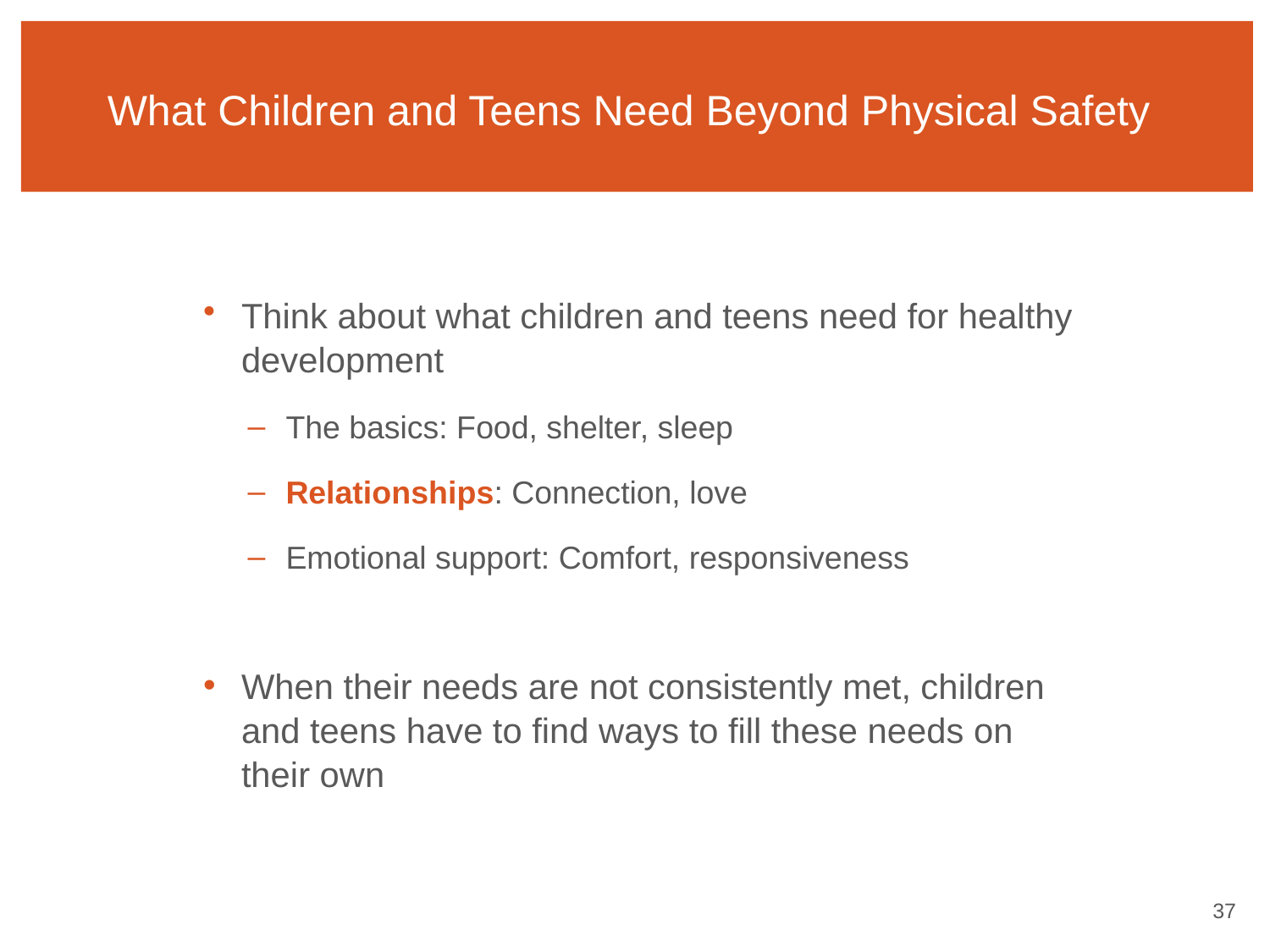

# What Children and Teens Need Beyond Physical Safety
Think about what children and teens need for healthy development
The basics: Food, shelter, sleep
Relationships: Connection, love
Emotional support: Comfort, responsiveness

When their needs are not consistently met, children and teens have to find ways to fill these needs on their own
37